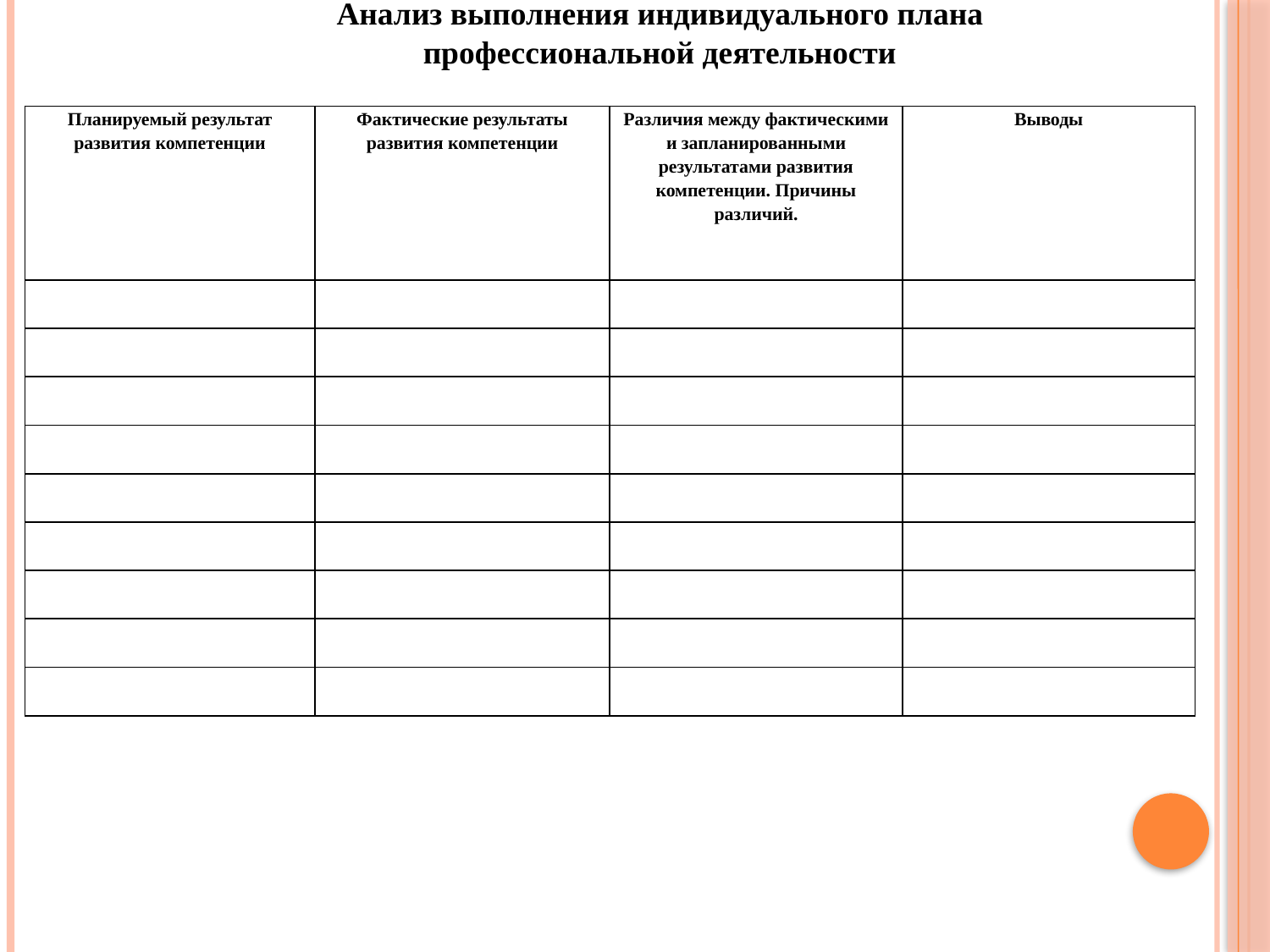

Анализ выполнения индивидуального плана профессиональной деятельности
| Планируемый результат развития компетенции | Фактические результаты развития компетенции | Различия между фактическими и запланированными результатами развития компетенции. Причины различий. | Выводы |
| --- | --- | --- | --- |
|  |  |  |  |
|  |  |  |  |
|  |  |  |  |
|  |  |  |  |
|  |  |  |  |
|  |  |  |  |
|  |  |  |  |
|  |  |  |  |
|  |  |  |  |